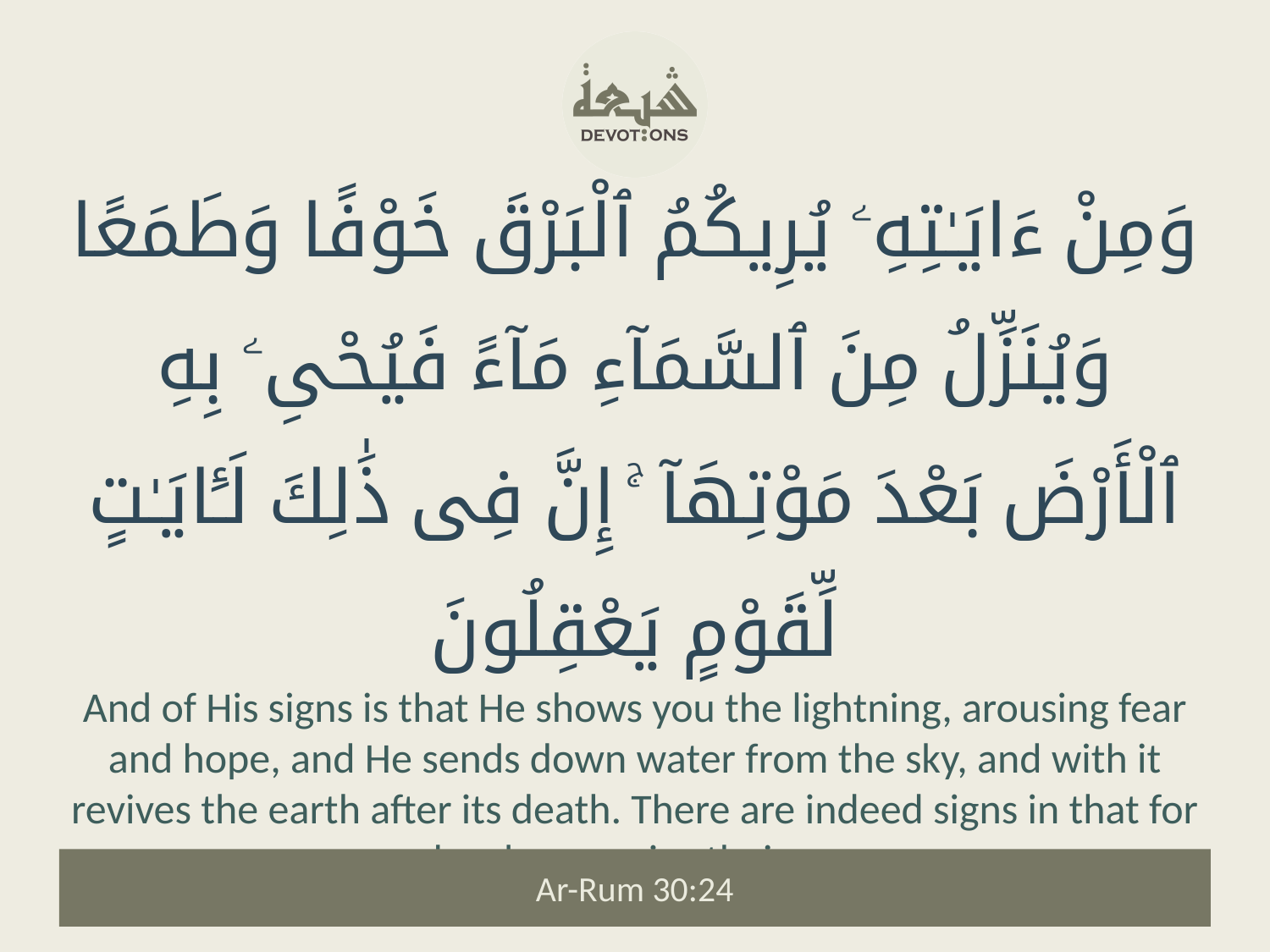

وَمِنْ ءَايَـٰتِهِۦ يُرِيكُمُ ٱلْبَرْقَ خَوْفًا وَطَمَعًا وَيُنَزِّلُ مِنَ ٱلسَّمَآءِ مَآءً فَيُحْىِۦ بِهِ ٱلْأَرْضَ بَعْدَ مَوْتِهَآ ۚ إِنَّ فِى ذَٰلِكَ لَـَٔايَـٰتٍ لِّقَوْمٍ يَعْقِلُونَ
And of His signs is that He shows you the lightning, arousing fear and hope, and He sends down water from the sky, and with it revives the earth after its death. There are indeed signs in that for people who exercise their reason.
Ar-Rum 30:24